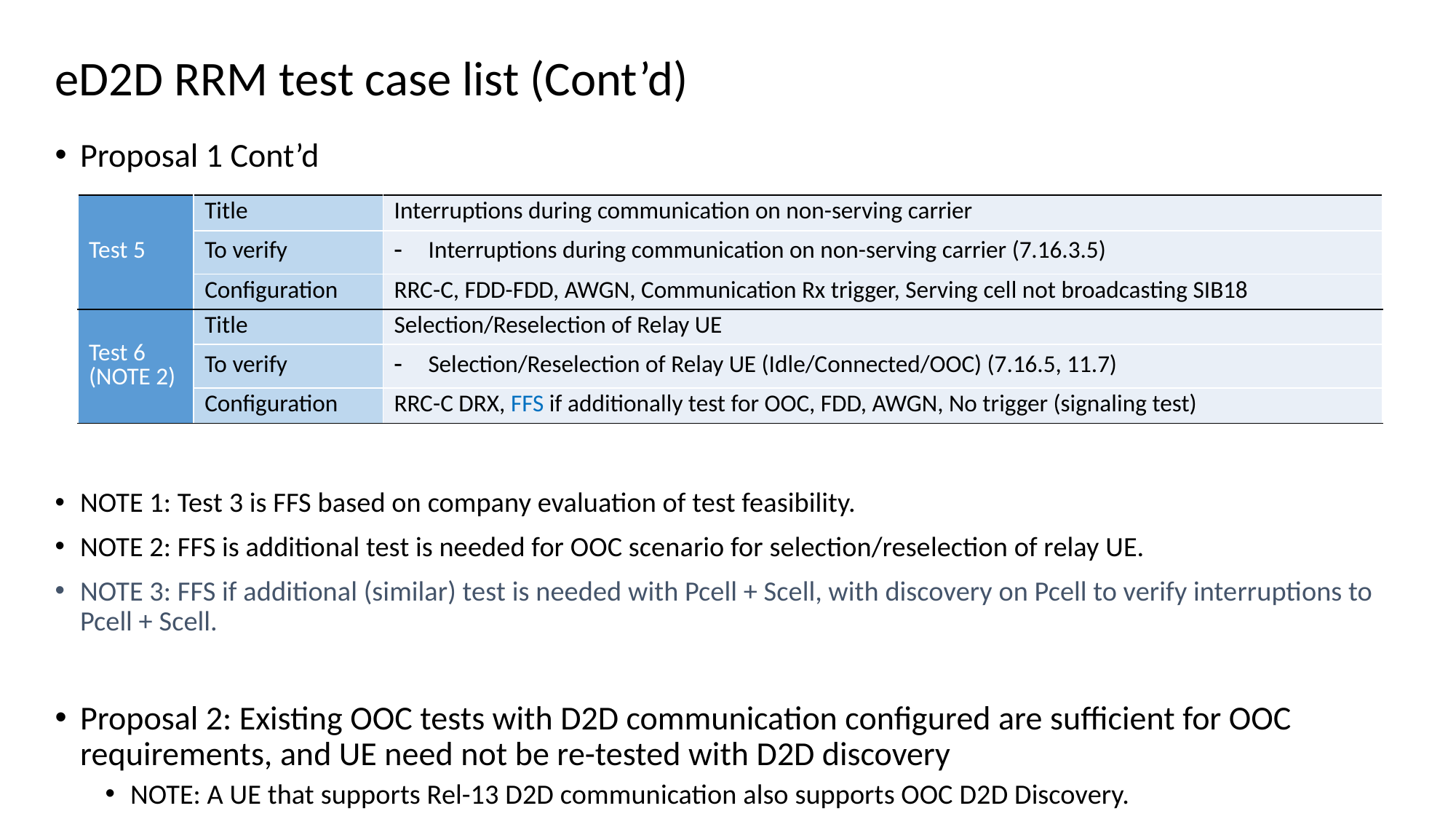

# eD2D RRM test case list (Cont’d)
Proposal 1 Cont’d

NOTE 1: Test 3 is FFS based on company evaluation of test feasibility.
NOTE 2: FFS is additional test is needed for OOC scenario for selection/reselection of relay UE.
NOTE 3: FFS if additional (similar) test is needed with Pcell + Scell, with discovery on Pcell to verify interruptions to Pcell + Scell.

Proposal 2: Existing OOC tests with D2D communication configured are sufficient for OOC requirements, and UE need not be re-tested with D2D discovery
NOTE: A UE that supports Rel-13 D2D communication also supports OOC D2D Discovery.
| Test 5 | Title | Interruptions during communication on non-serving carrier |
| --- | --- | --- |
|  | To verify | Interruptions during communication on non-serving carrier (7.16.3.5) |
|  | Configuration | RRC-C, FDD-FDD, AWGN, Communication Rx trigger, Serving cell not broadcasting SIB18 |
| Test 6 (NOTE 2) | Title | Selection/Reselection of Relay UE |
|  | To verify | Selection/Reselection of Relay UE (Idle/Connected/OOC) (7.16.5, 11.7) |
|  | Configuration | RRC-C DRX, FFS if additionally test for OOC, FDD, AWGN, No trigger (signaling test) |